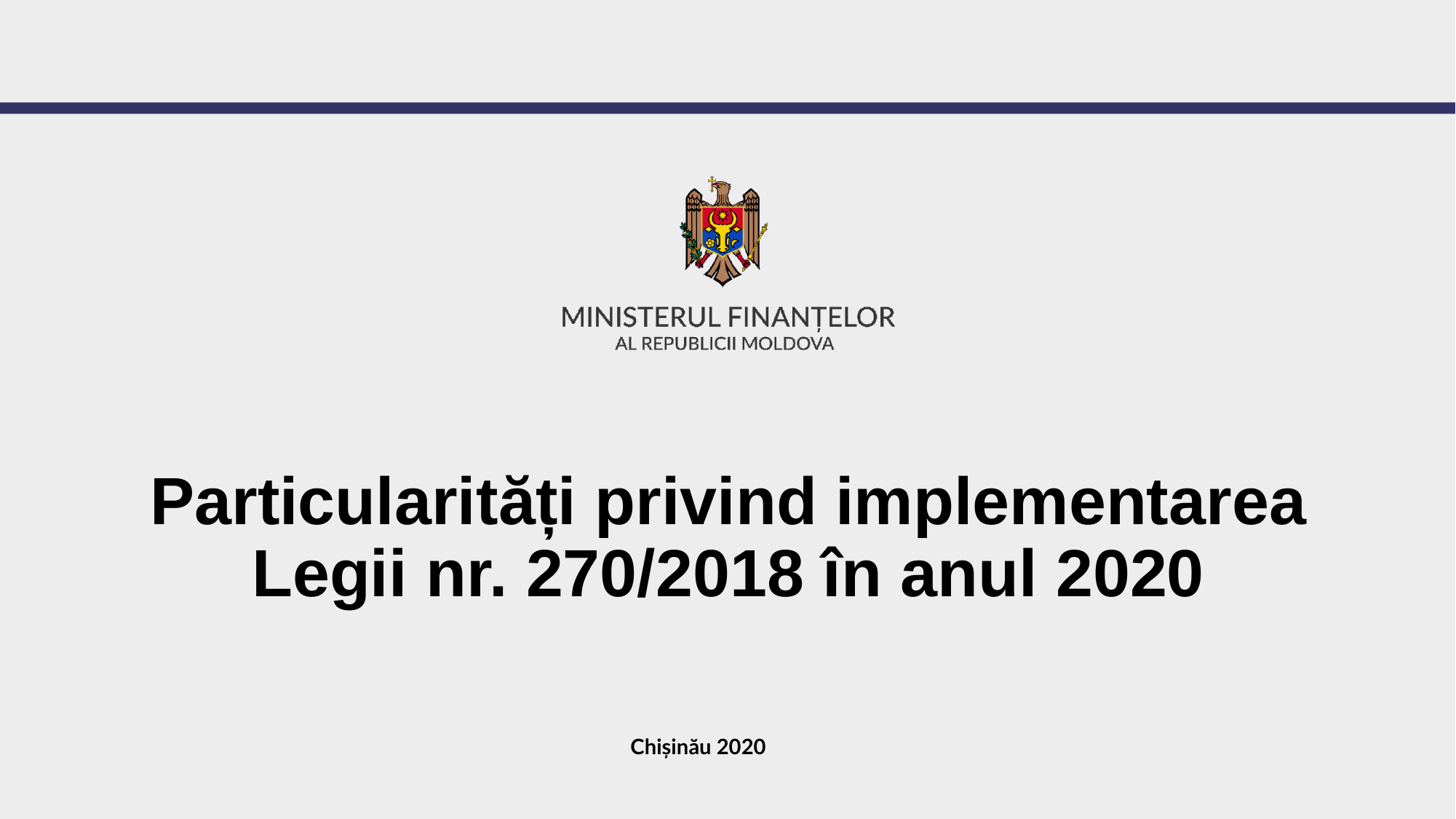

# Particularități privind implementarea Legii nr. 270/2018 în anul 2020
Chișinău 2020